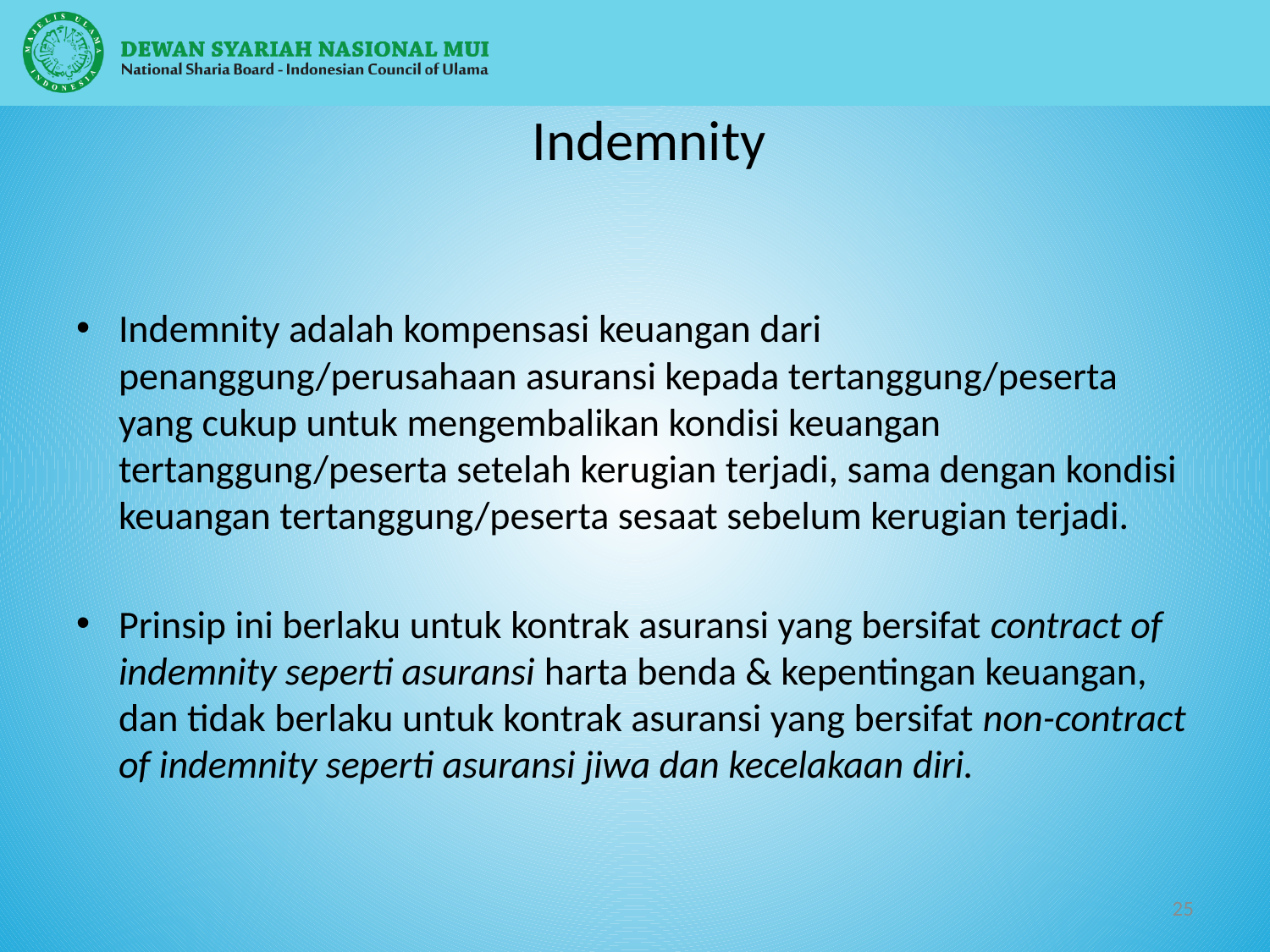

# Indemnity
Indemnity adalah kompensasi keuangan dari penanggung/perusahaan asuransi kepada tertanggung/peserta yang cukup untuk mengembalikan kondisi keuangan tertanggung/peserta setelah kerugian terjadi, sama dengan kondisi keuangan tertanggung/peserta sesaat sebelum kerugian terjadi.

Prinsip ini berlaku untuk kontrak asuransi yang bersifat contract of indemnity seperti asuransi harta benda & kepentingan keuangan, dan tidak berlaku untuk kontrak asuransi yang bersifat non-contract of indemnity seperti asuransi jiwa dan kecelakaan diri.

25